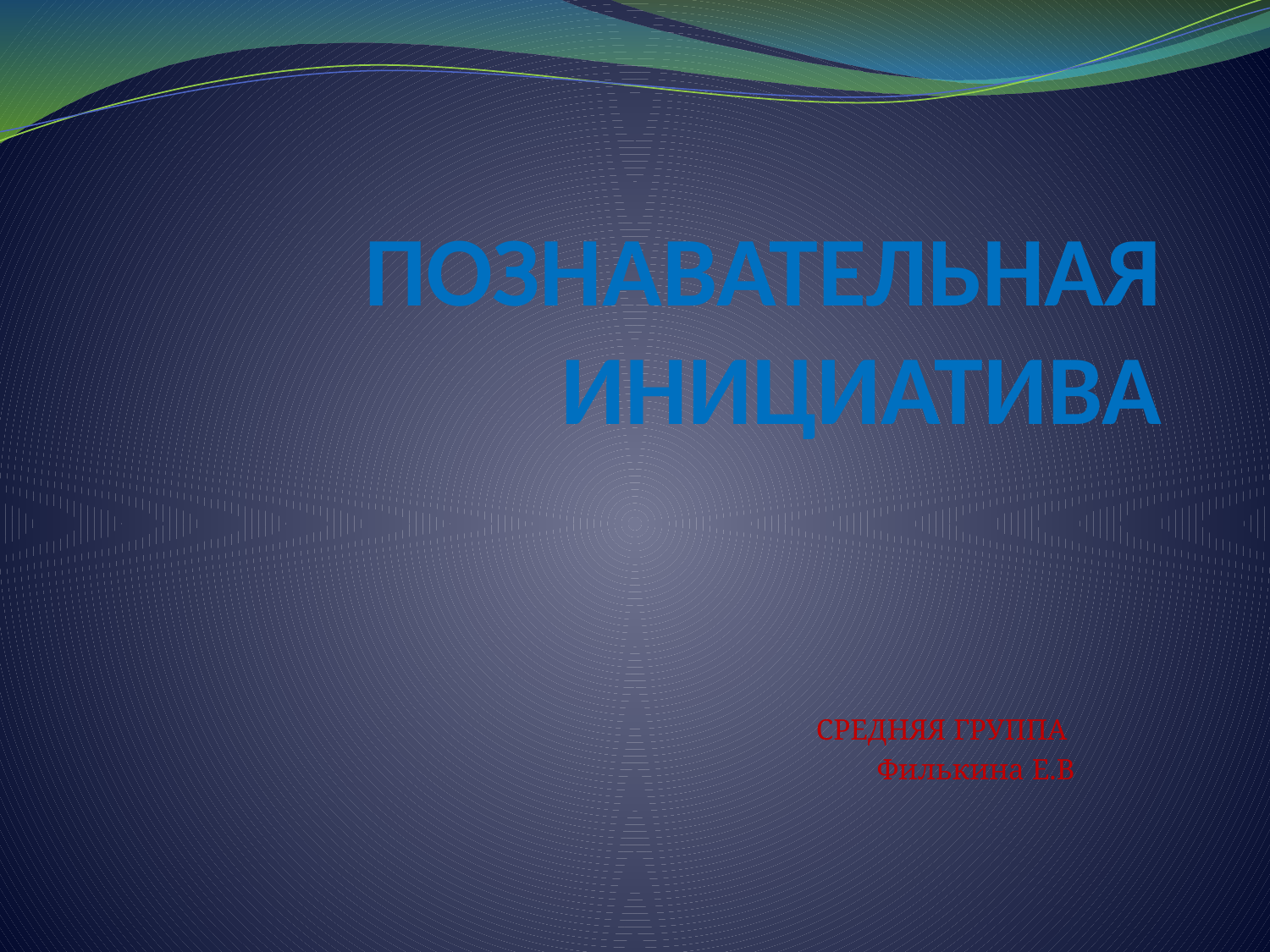

# ПОЗНАВАТЕЛЬНАЯ ИНИЦИАТИВА
СРЕДНЯЯ ГРУППА
Филькина Е.В